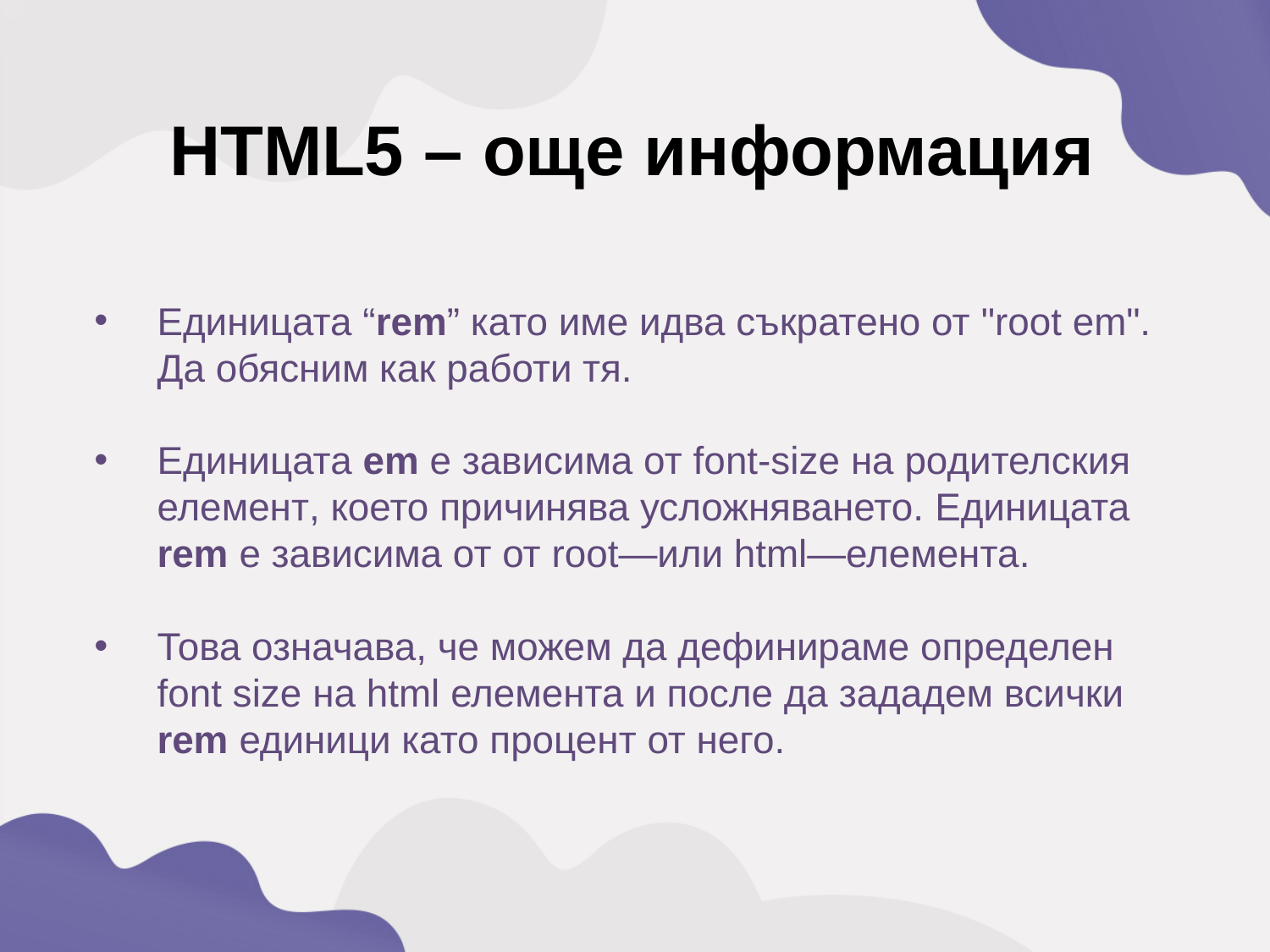

HTML5 – още информация

Eдиницата “rem” като име идва съкратено от "root em". Да обясним как работи тя.

Единицата em е зависима от font-size на родителския елемент, което причинява усложняването. Единицата rem е зависима от от root—или html—елемента.

Това означава, че можем да дефинираме определен
font size на html елемента и после да зададем всички rem единици като процент от него.